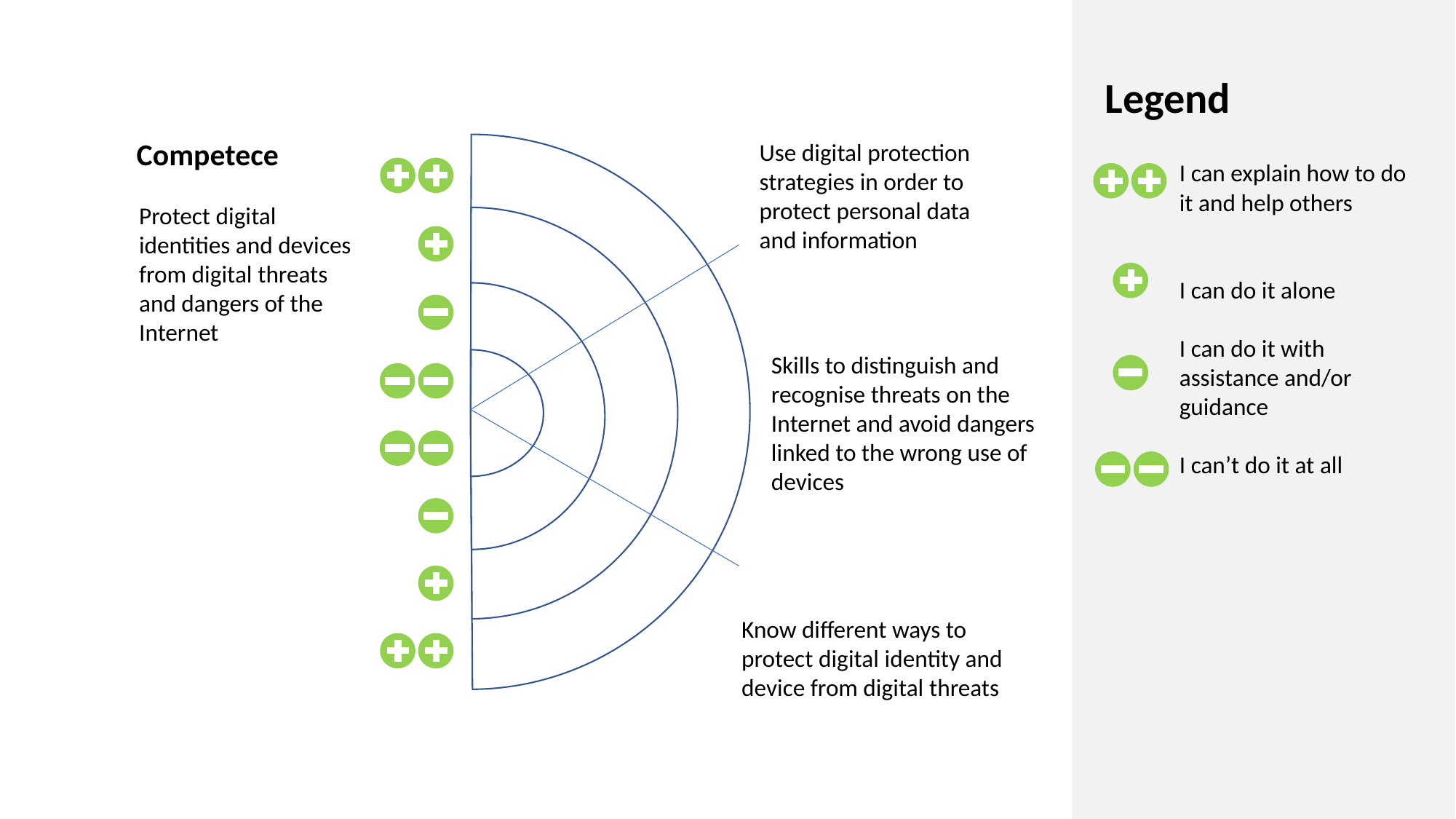

Legend

	I can explain how to do it and help others

	I can do it alone

	I can do it with assistance and/or guidance

	I can’t do it at all

Competece
Use digital protection strategies in order to protect personal data and information

Protect digital identities and devices from digital threats and dangers of the Internet

Skills to distinguish and recognise threats on the Internet and avoid dangers linked to the wrong use of devices

Know different ways to protect digital identity and device from digital threats